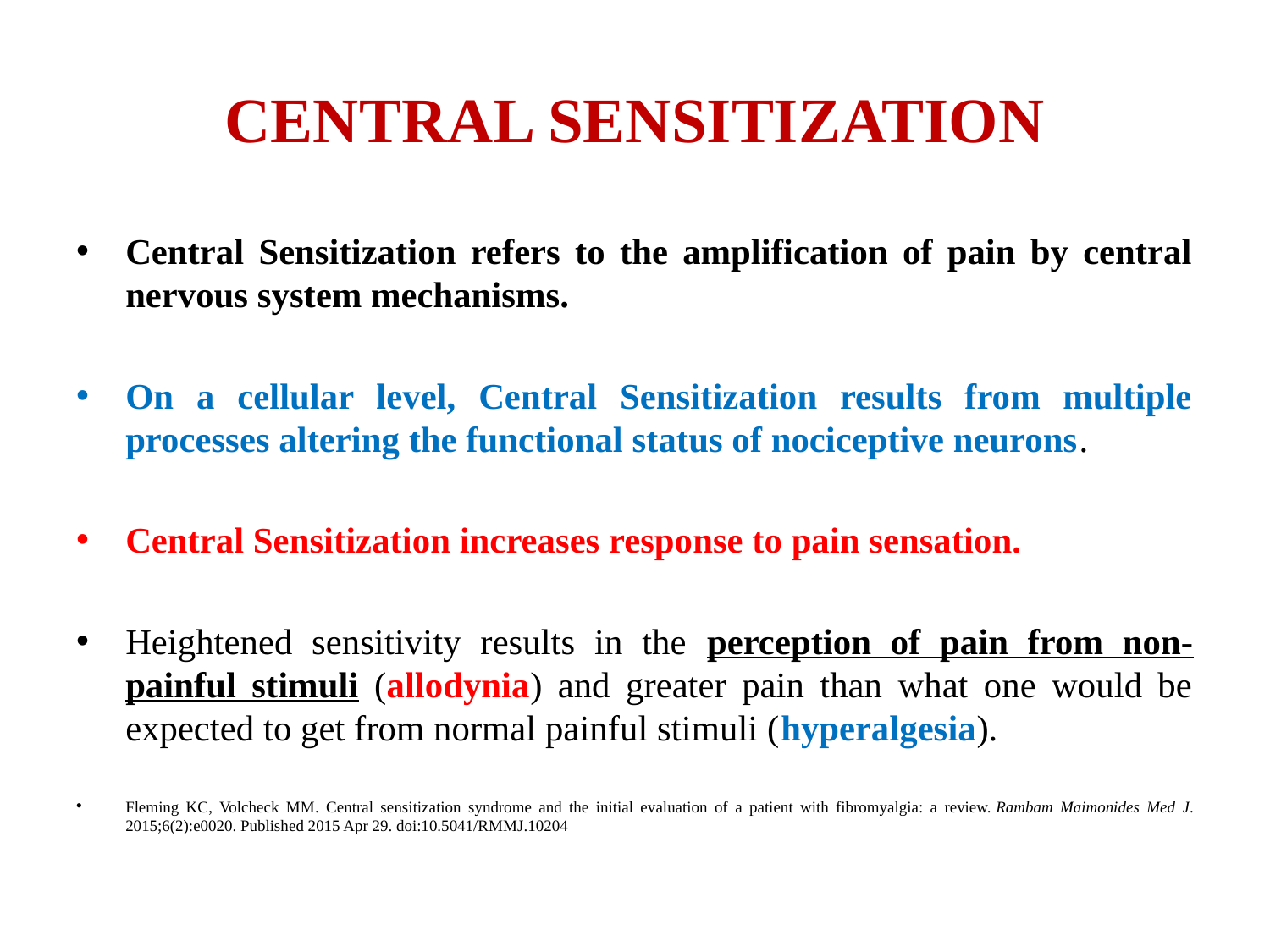

# CENTRAL SENSITIZATION
Central Sensitization refers to the amplification of pain by central nervous system mechanisms.

On a cellular level, Central Sensitization results from multiple processes altering the functional status of nociceptive neurons.

Central Sensitization increases response to pain sensation.

Heightened sensitivity results in the perception of pain from non-painful stimuli (allodynia) and greater pain than what one would be expected to get from normal painful stimuli (hyperalgesia).

Fleming KC, Volcheck MM. Central sensitization syndrome and the initial evaluation of a patient with fibromyalgia: a review. Rambam Maimonides Med J. 2015;6(2):e0020. Published 2015 Apr 29. doi:10.5041/RMMJ.10204